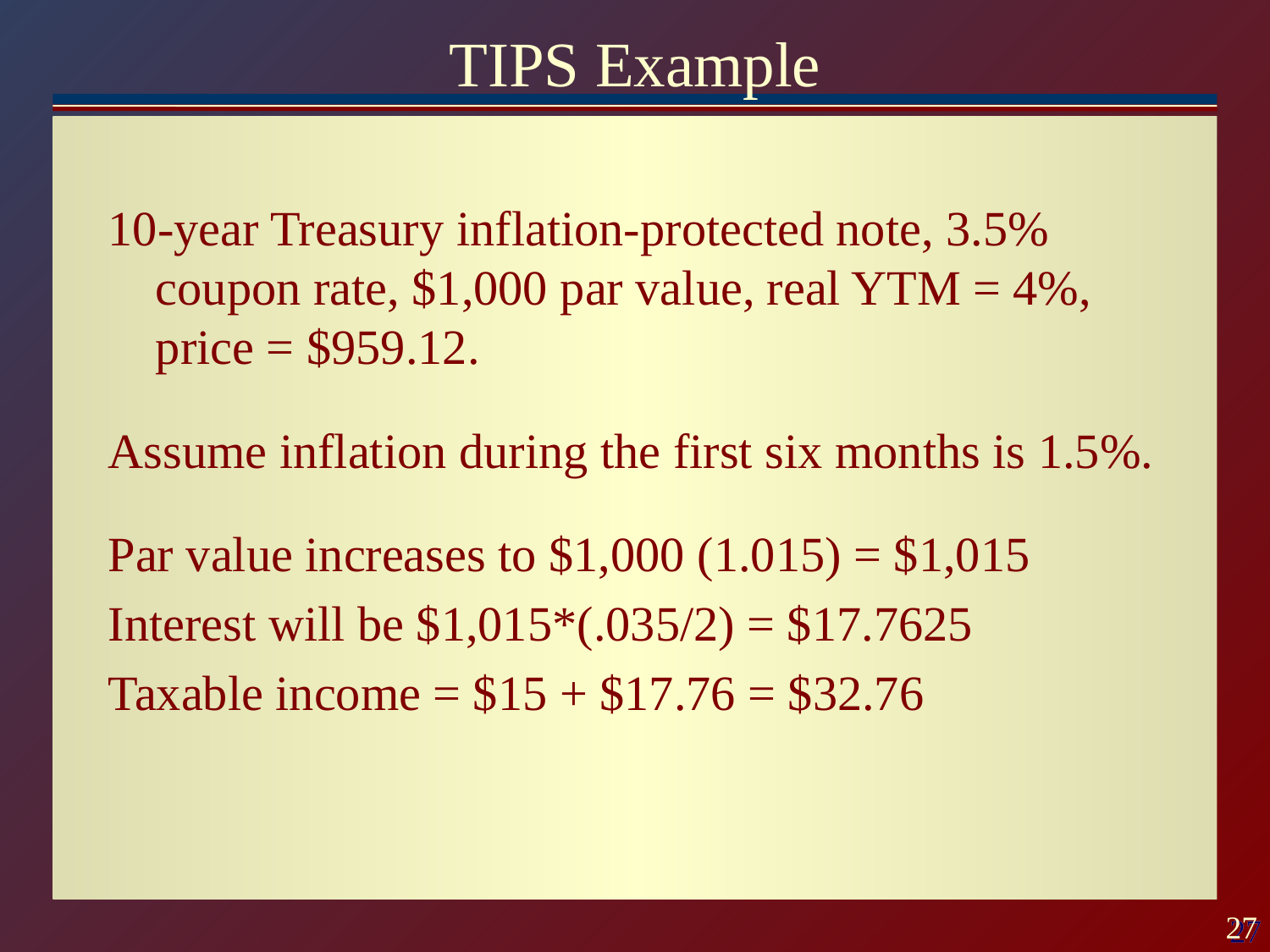

# TIPS Example
10-year Treasury inflation-protected note, 3.5% coupon rate, $1,000 par value, real YTM = 4%, price = $959.12.

Assume inflation during the first six months is 1.5%.

Par value increases to $1,000 (1.015) = $1,015
Interest will be $1,015*(.035/2) = $17.7625
Taxable income = $15 + $17.76 = $32.76